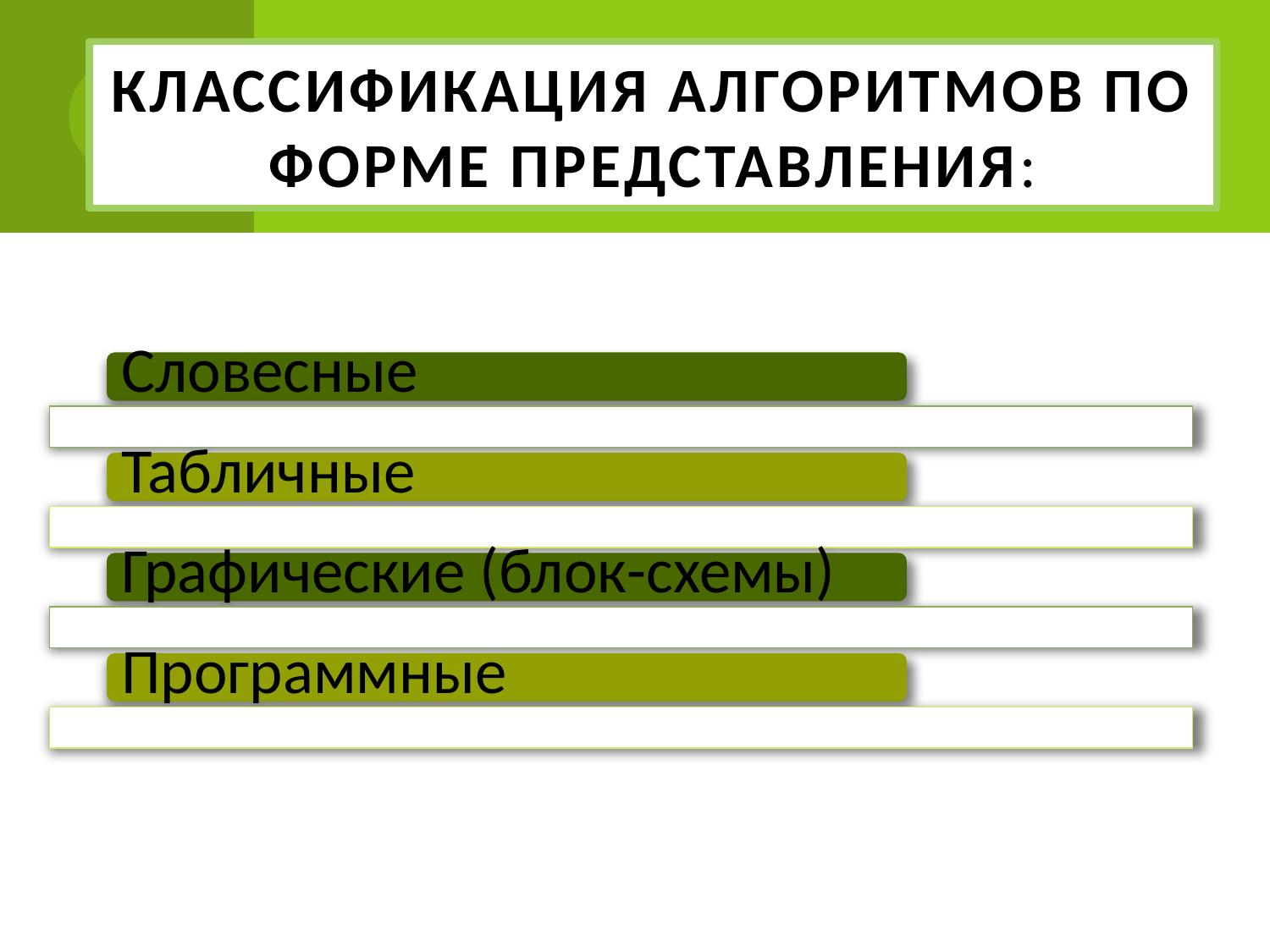

# Классификация алгоритмов по форме представления:
Словесные
Табличные
Графические (блок-схемы)
Программные